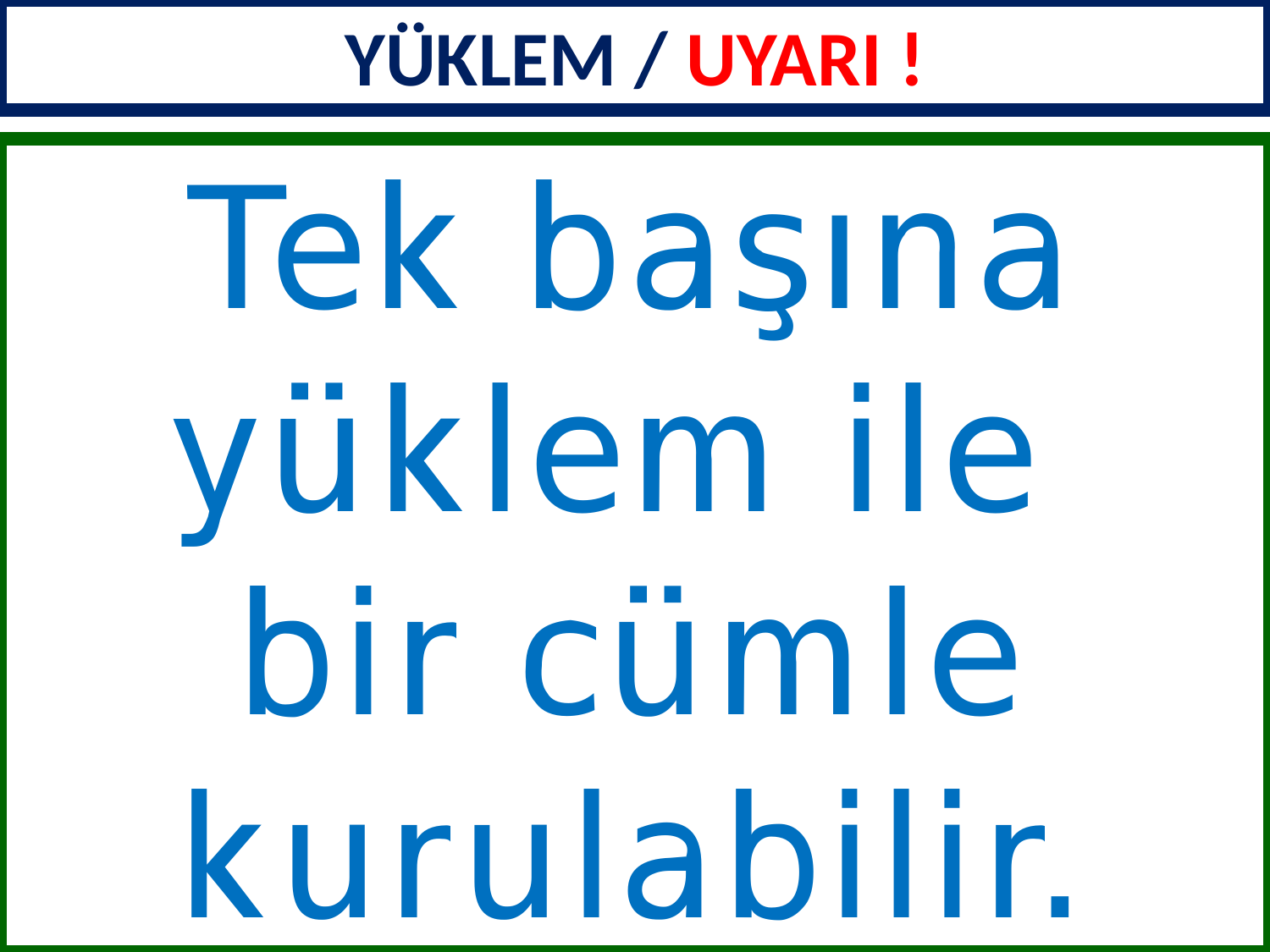

YÜKLEM / UYARI !
Tek başına yüklem ile
bir cümle kurulabilir.